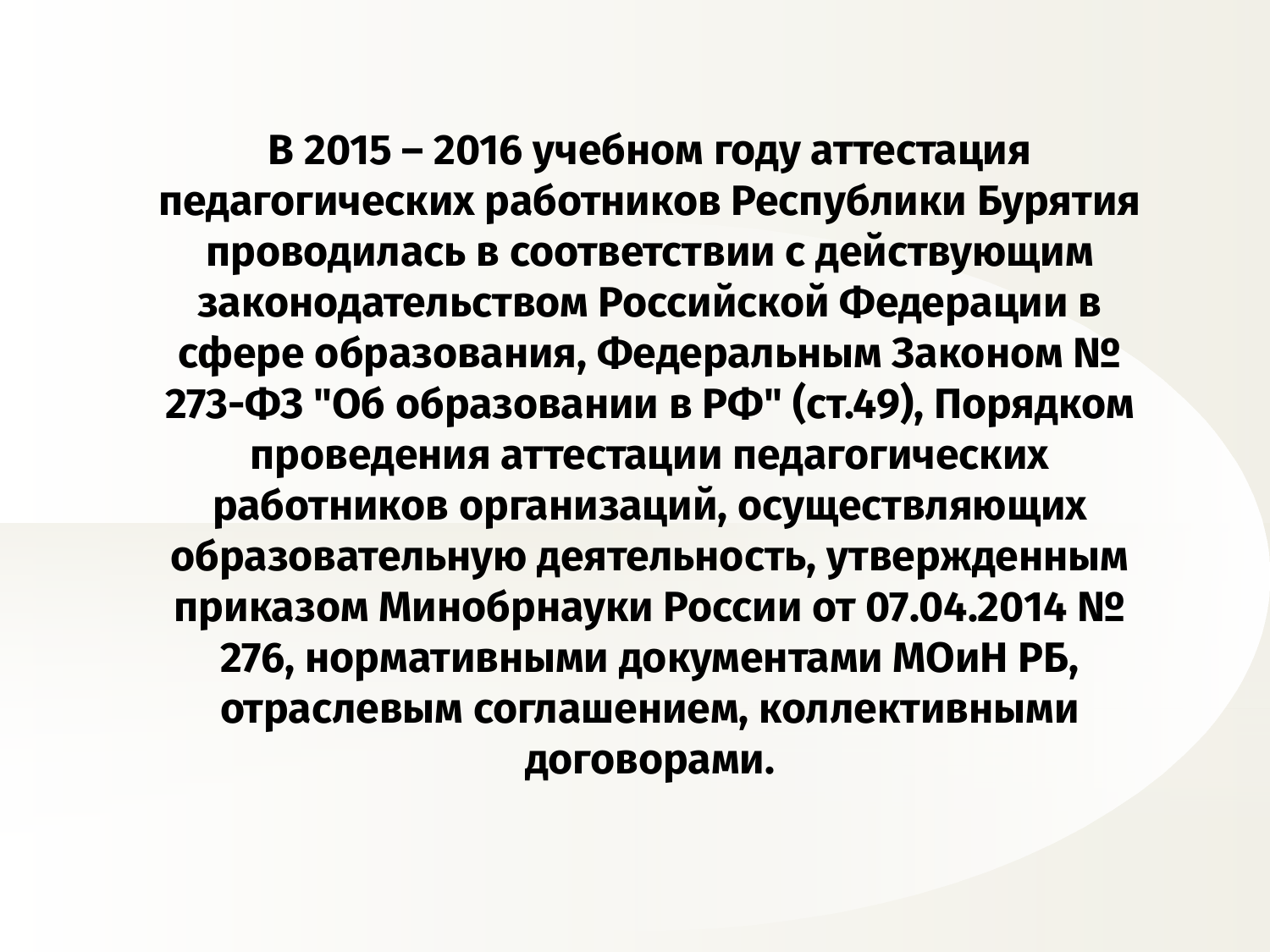

В 2015 – 2016 учебном году аттестация педагогических работников Республики Бурятия проводилась в соответствии с действующим законодательством Российской Федерации в сфере образования, Федеральным Законом № 273-ФЗ "Об образовании в РФ" (ст.49), Порядком проведения аттестации педагогических работников организаций, осуществляющих образовательную деятельность, утвержденным приказом Минобрнауки России от 07.04.2014 № 276, нормативными документами МОиН РБ, отраслевым соглашением, коллективными договорами.